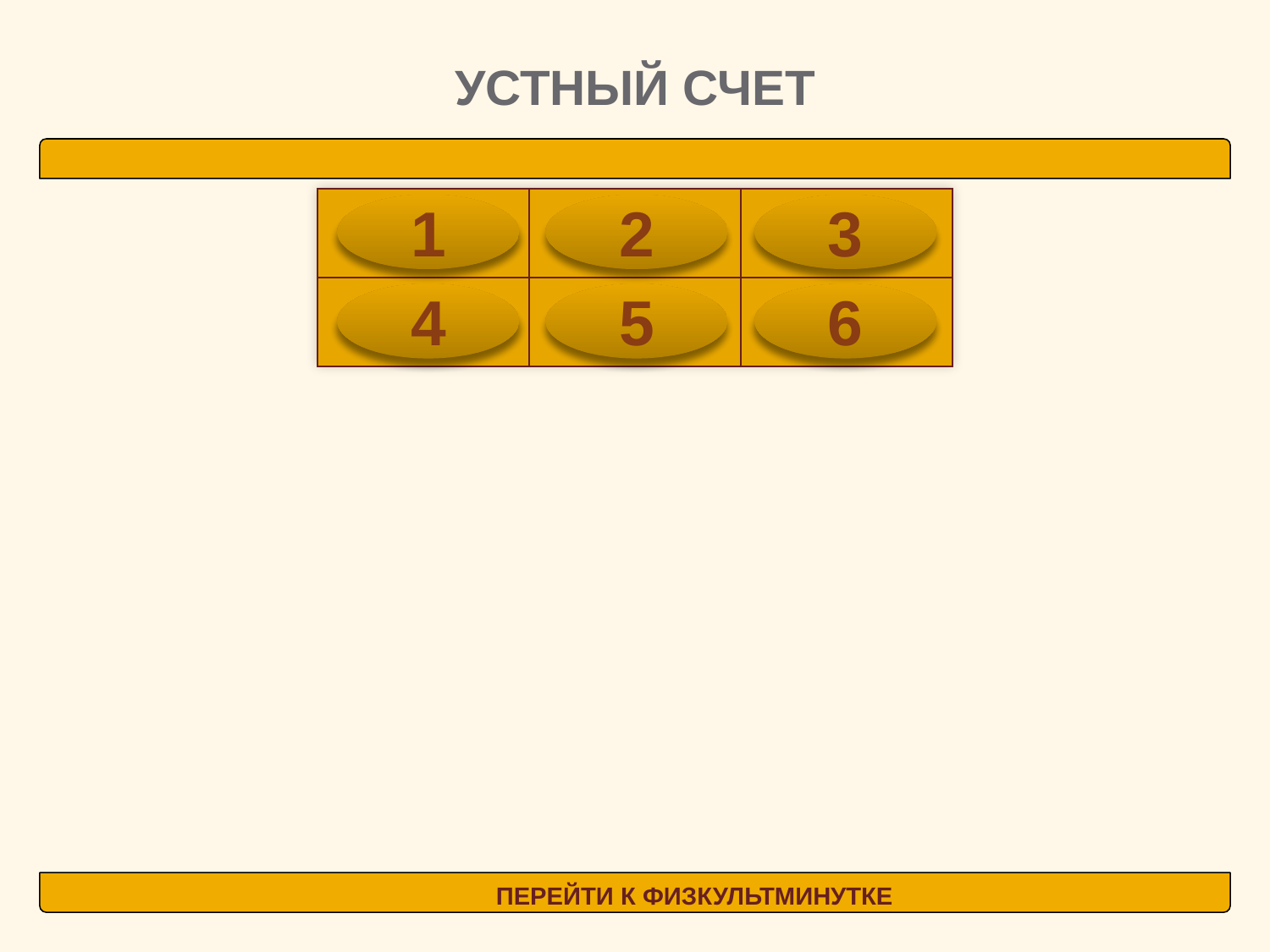

Устный счет

|  |  |  |
| --- | --- | --- |
|  |  |  |
1
2
3
4
5
6

Перейти к физкультминутке